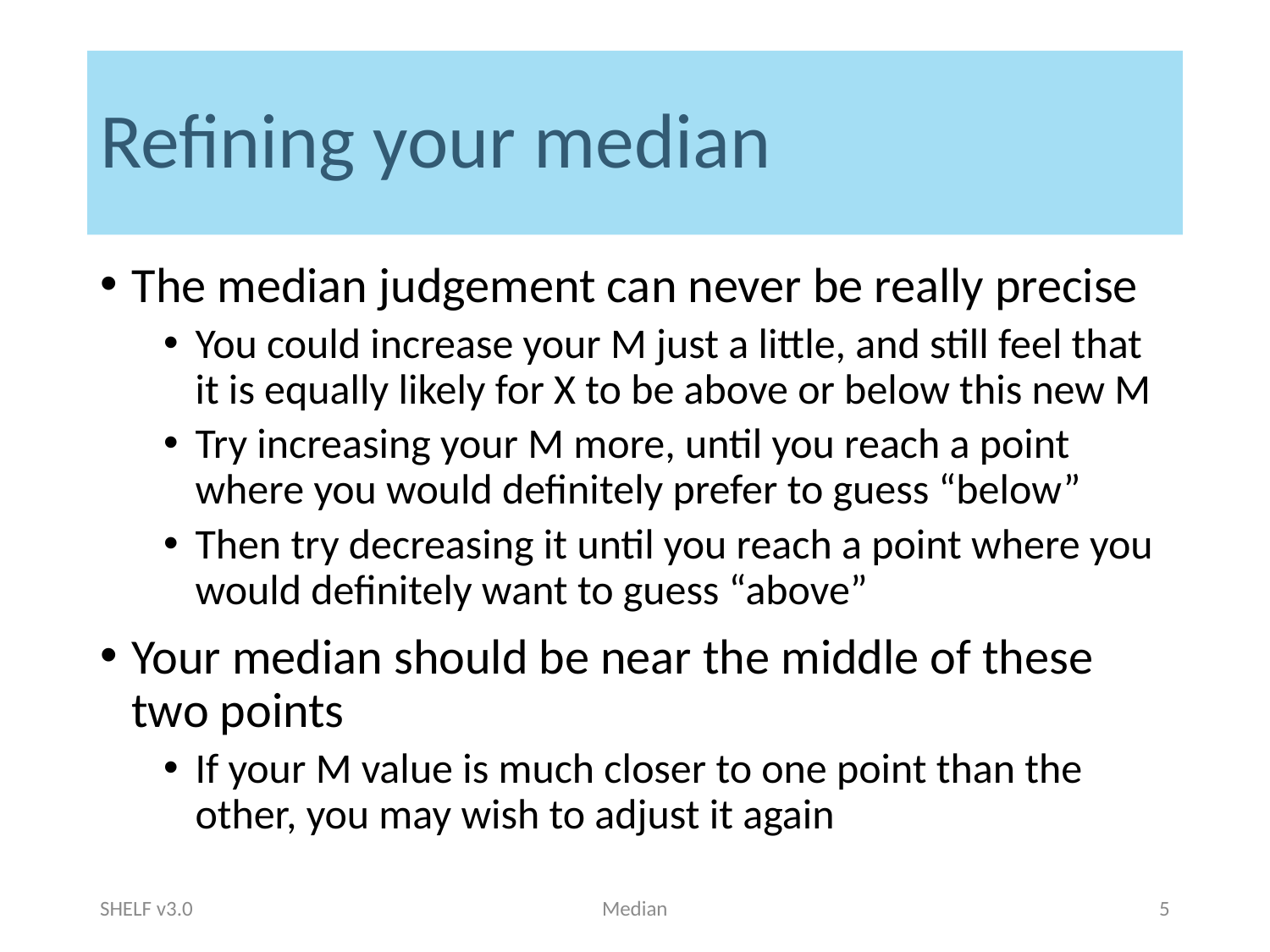

# Refining your median
The median judgement can never be really precise
You could increase your M just a little, and still feel that it is equally likely for X to be above or below this new M
Try increasing your M more, until you reach a point where you would definitely prefer to guess “below”
Then try decreasing it until you reach a point where you would definitely want to guess “above”
Your median should be near the middle of these two points
If your M value is much closer to one point than the other, you may wish to adjust it again
SHELF v3.0
Median
5